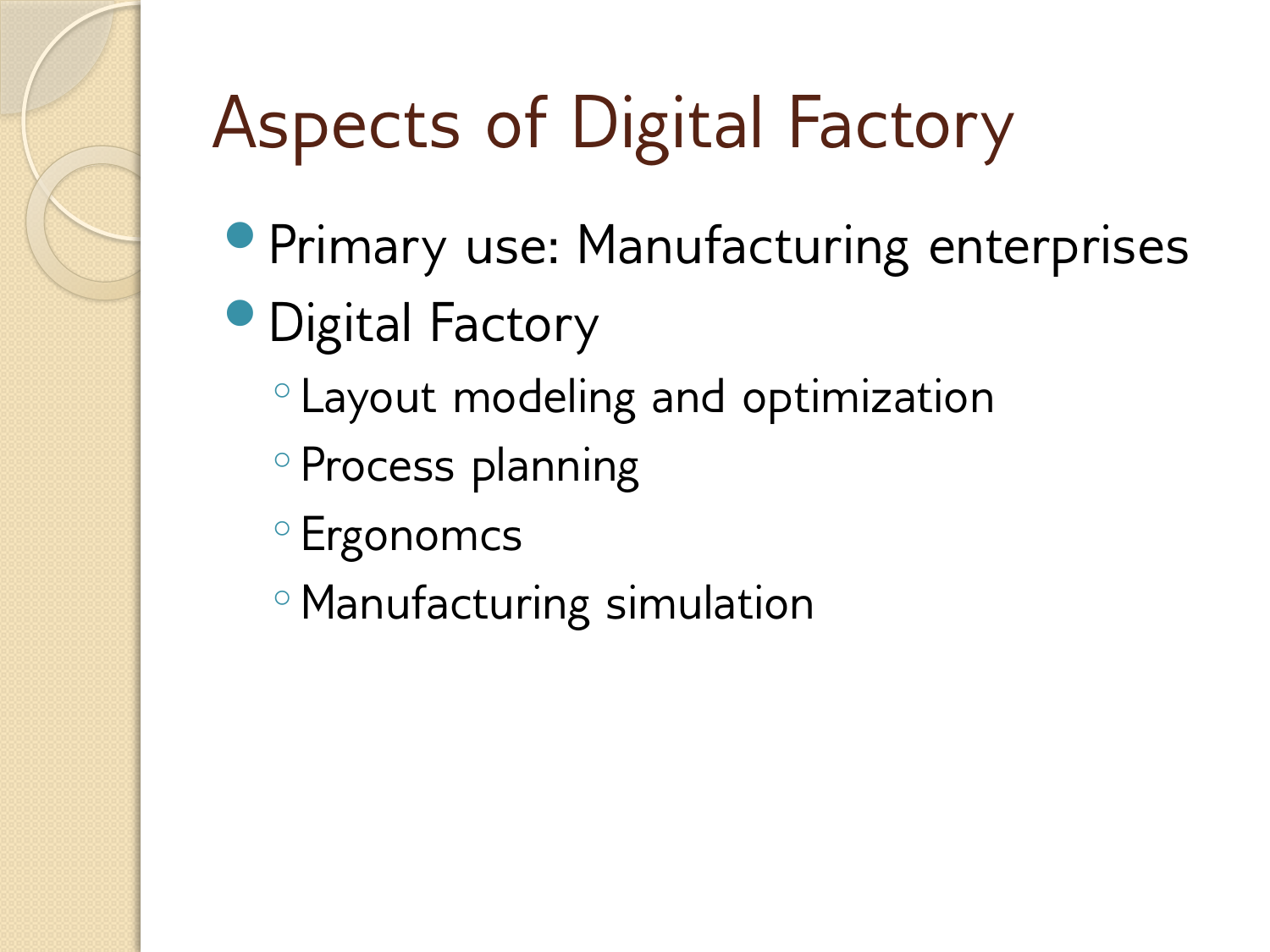

# Aspects of Digital Factory
Primary use: Manufacturing enterprises
Digital Factory
Layout modeling and optimization
Process planning
Ergonomcs
Manufacturing simulation